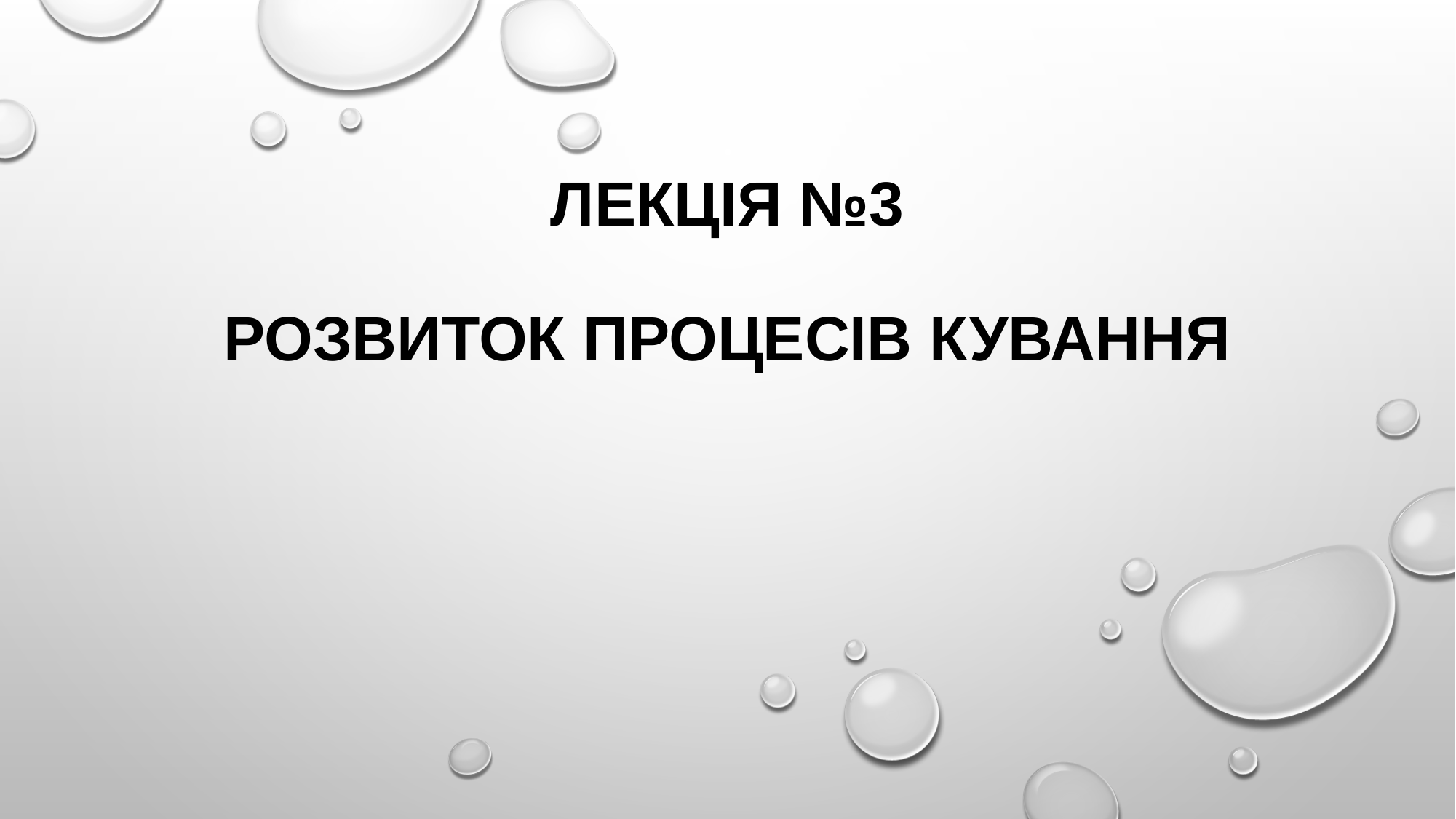

# ЛЕКЦІЯ №3   РОЗВИТОК ПРОЦЕСІВ КУВАННЯ